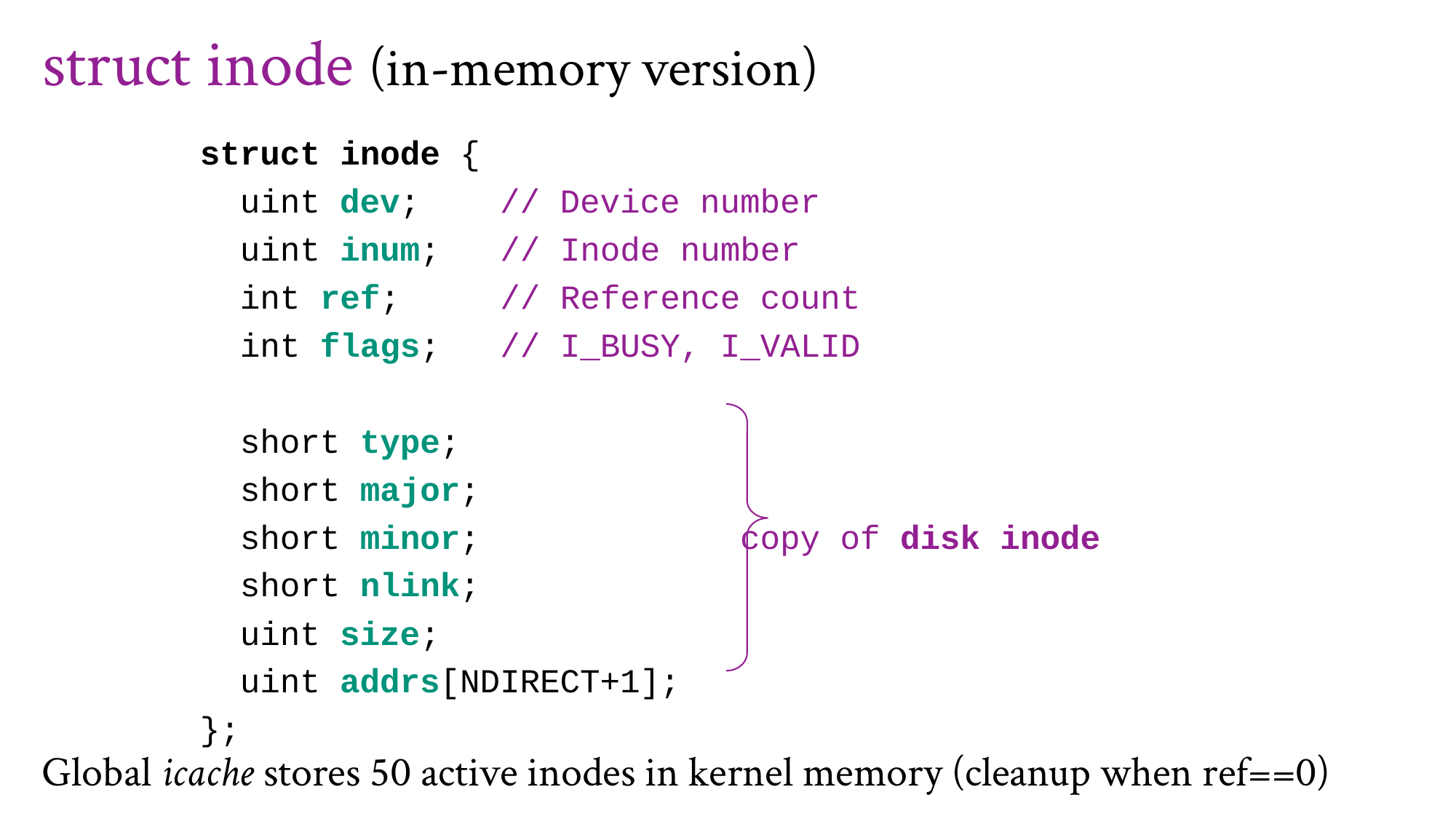

# struct inode (in-memory version)
struct inode {
  uint dev;    // Device number
  uint inum;   // Inode number
  int ref;     // Reference count
  int flags;   // I_BUSY, I_VALID

  short type;
  short major;
  short minor;             copy of disk inode
  short nlink;
  uint size;
  uint addrs[NDIRECT+1];
};

Global icache stores 50 active inodes in kernel memory (cleanup when ref==0)